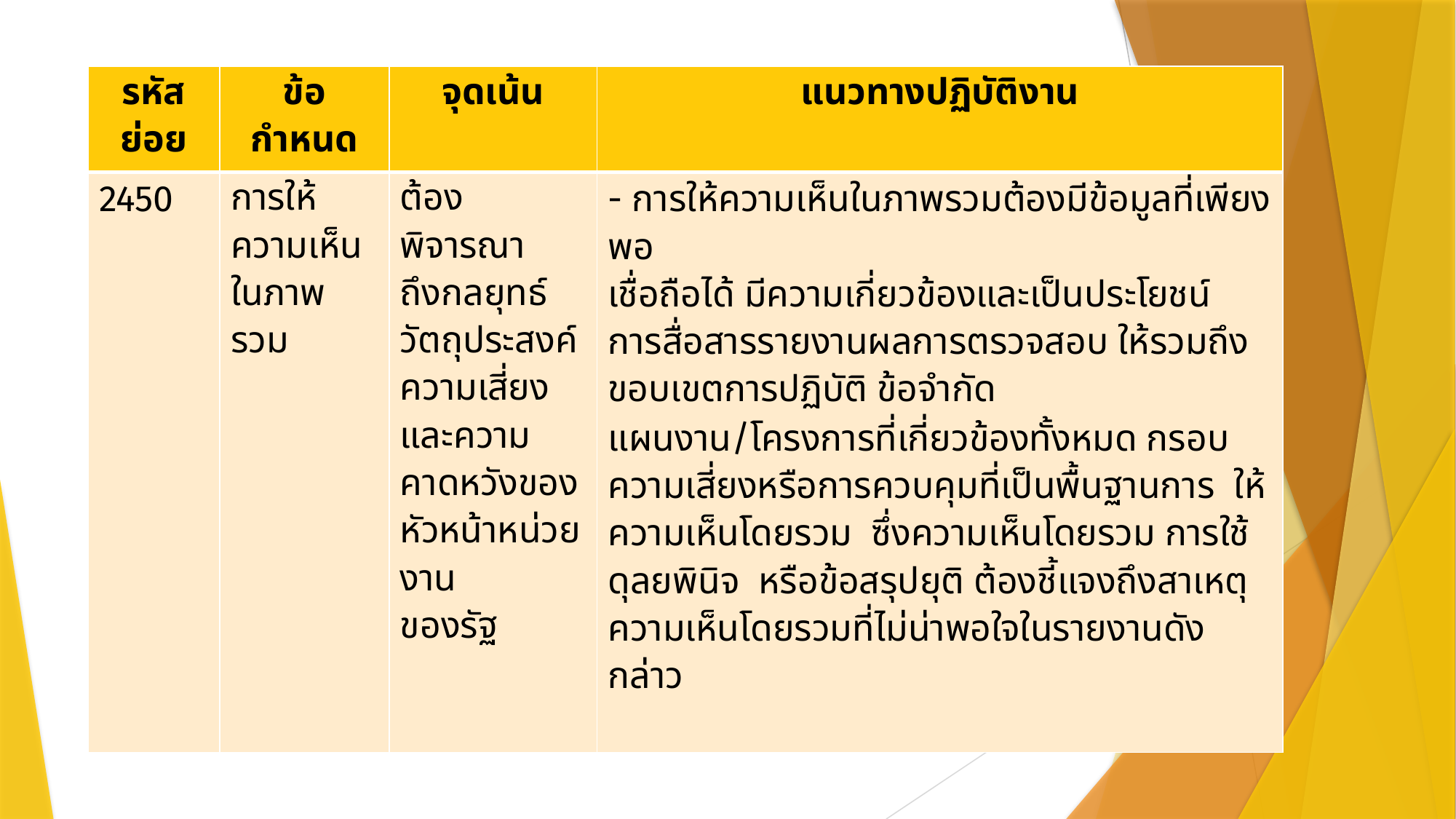

| รหัสย่อย | ข้อกำหนด | จุดเน้น | แนวทางปฏิบัติงาน |
| --- | --- | --- | --- |
| 2450 | การให้ความเห็น ในภาพรวม | ต้องพิจารณา ถึงกลยุทธ์ วัตถุประสงค์ ความเสี่ยง และความคาดหวังของหัวหน้าหน่วยงาน ของรัฐ | - การให้ความเห็นในภาพรวมต้องมีข้อมูลที่เพียงพอ เชื่อถือได้ มีความเกี่ยวข้องและเป็นประโยชน์ การสื่อสารรายงานผลการตรวจสอบ ให้รวมถึงขอบเขตการปฏิบัติ ข้อจำกัด แผนงาน/โครงการที่เกี่ยวข้องทั้งหมด กรอบความเสี่ยงหรือการควบคุมที่เป็นพื้นฐานการ ให้ความเห็นโดยรวม ซึ่งความเห็นโดยรวม การใช้ดุลยพินิจ หรือข้อสรุปยุติ ต้องชี้แจงถึงสาเหตุความเห็นโดยรวมที่ไม่น่าพอใจในรายงานดังกล่าว |